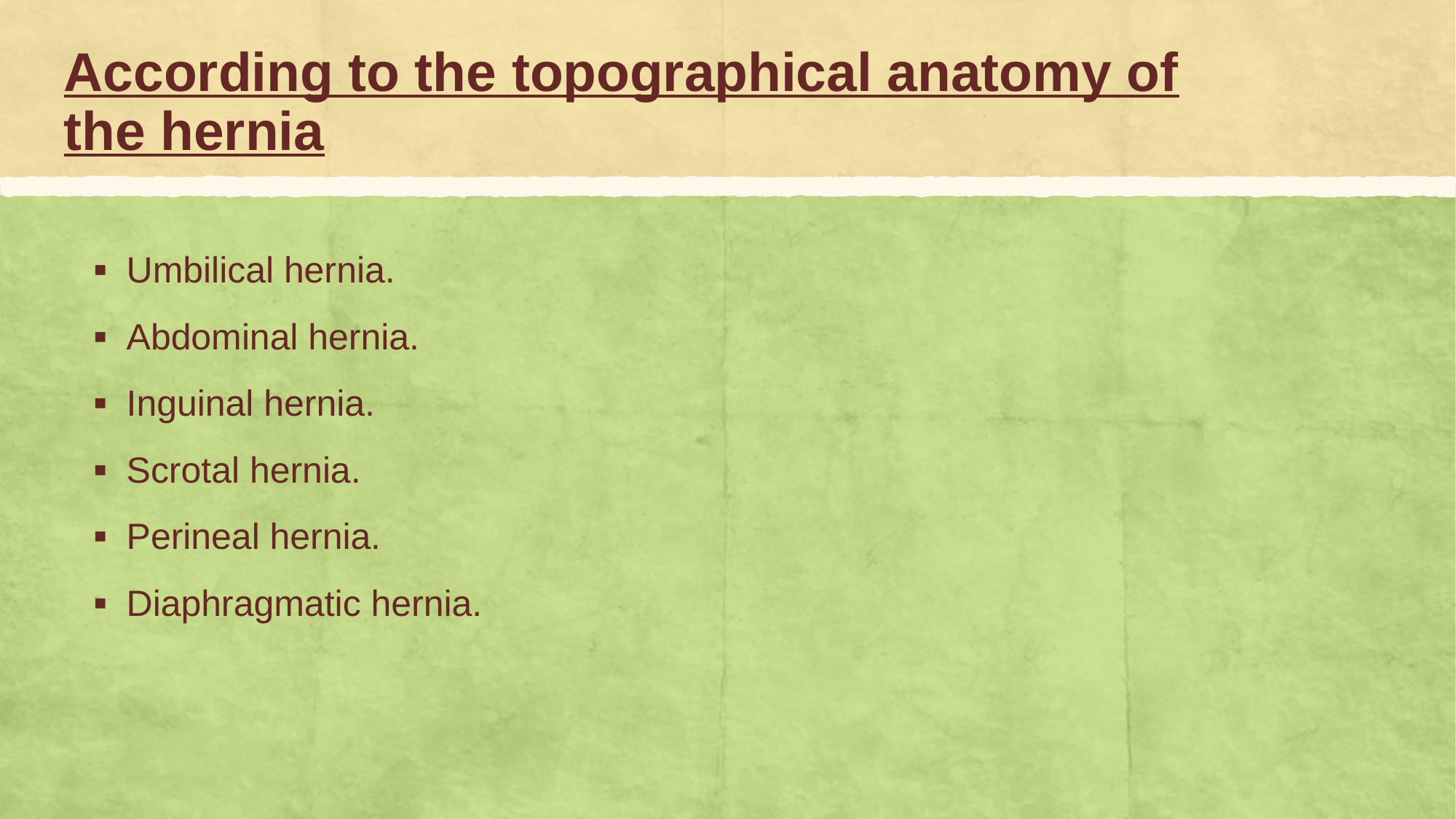

# According to the topographical anatomy of the hernia
Umbilical hernia.
Abdominal hernia.
Inguinal hernia.
Scrotal hernia.
Perineal hernia.
Diaphragmatic hernia.